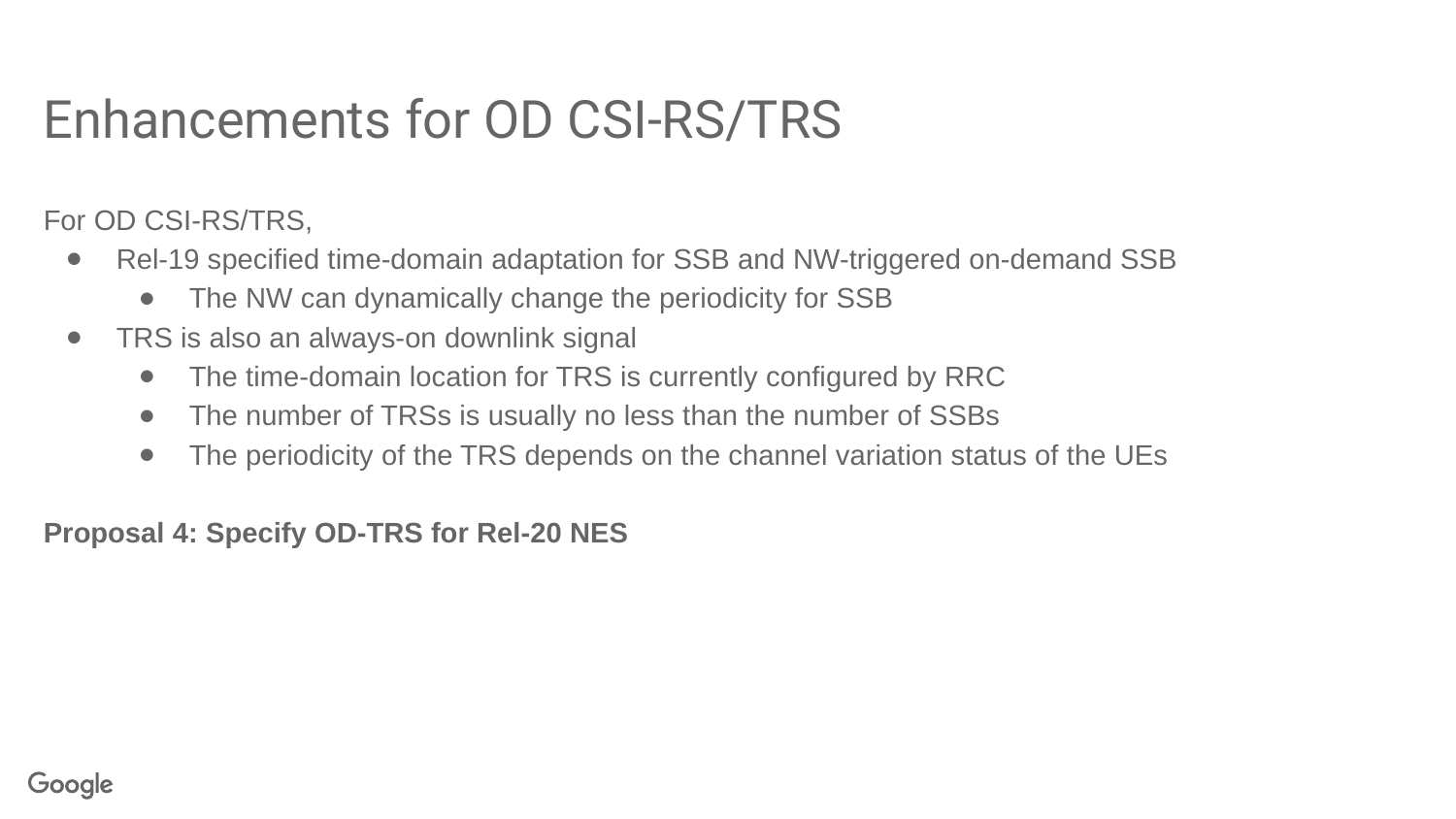

# Enhancements for OD CSI-RS/TRS
For OD CSI-RS/TRS,
Rel-19 specified time-domain adaptation for SSB and NW-triggered on-demand SSB
The NW can dynamically change the periodicity for SSB
TRS is also an always-on downlink signal
The time-domain location for TRS is currently configured by RRC
The number of TRSs is usually no less than the number of SSBs
The periodicity of the TRS depends on the channel variation status of the UEs

Proposal 4: Specify OD-TRS for Rel-20 NES